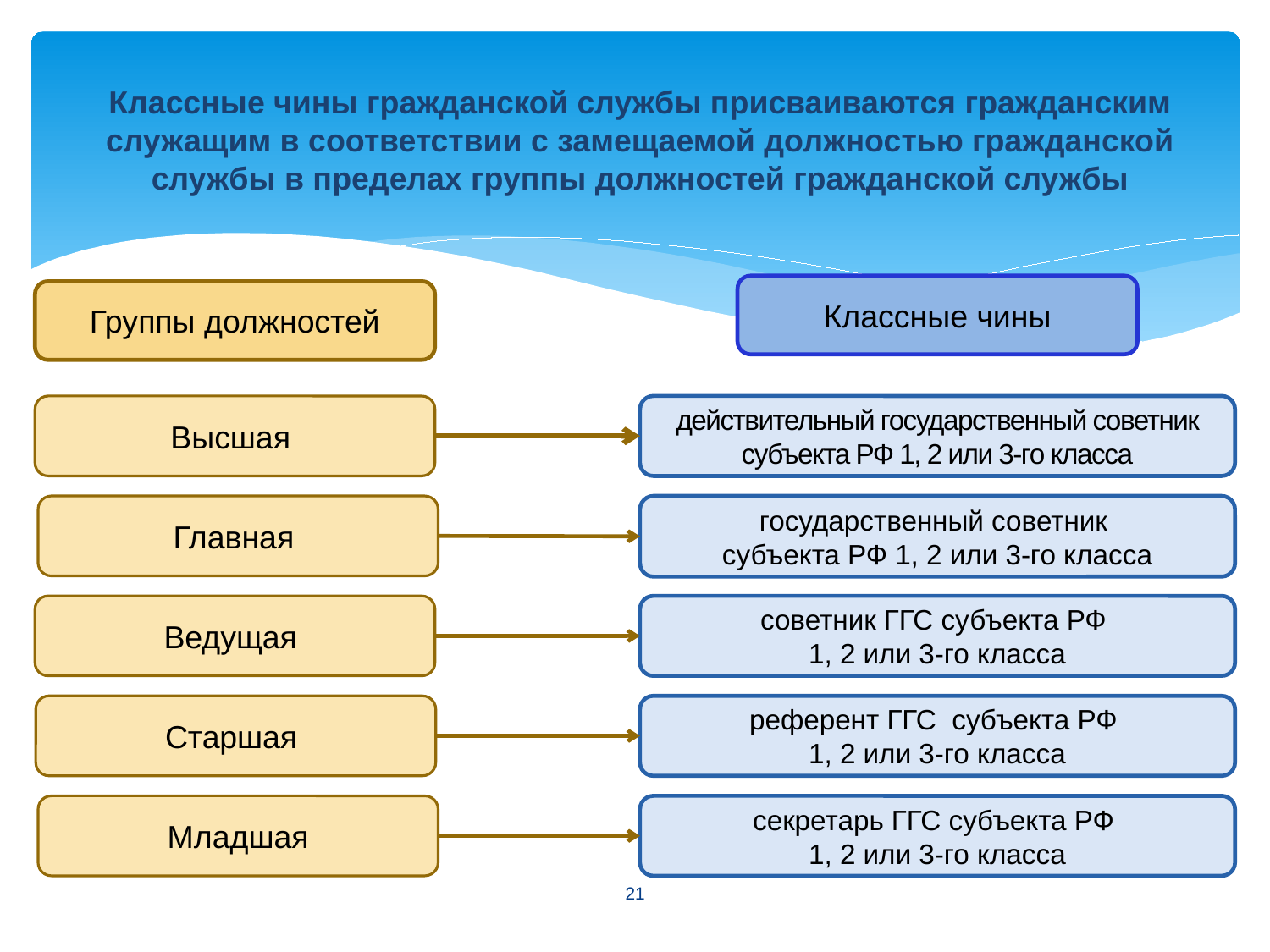

Классные чины гражданской службы присваиваются гражданским служащим в соответствии с замещаемой должностью гражданской службы в пределах группы должностей гражданской службы
Классные чины
Группы должностей
Высшая
действительный государственный советник субъекта РФ 1, 2 или 3-го класса
государственный советник
субъекта РФ 1, 2 или 3-го класса
Главная
Ведущая
советник ГГС субъекта РФ
1, 2 или 3-го класса
Старшая
референт ГГС  субъекта РФ
1, 2 или 3-го класса
Младшая
секретарь ГГС субъекта РФ
1, 2 или 3-го класса
21